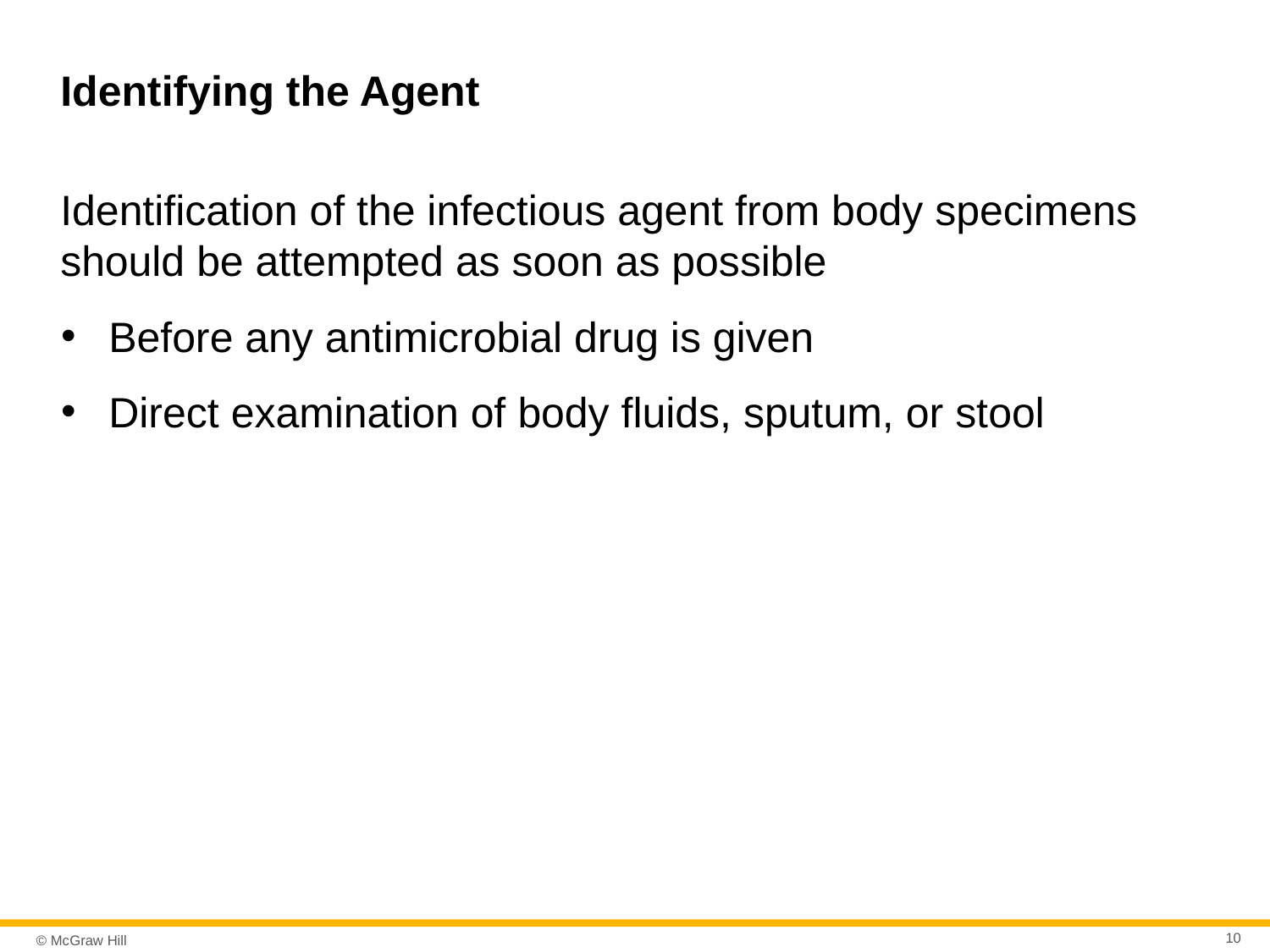

# Identifying the Agent
Identification of the infectious agent from body specimens should be attempted as soon as possible
Before any antimicrobial drug is given
Direct examination of body fluids, sputum, or stool